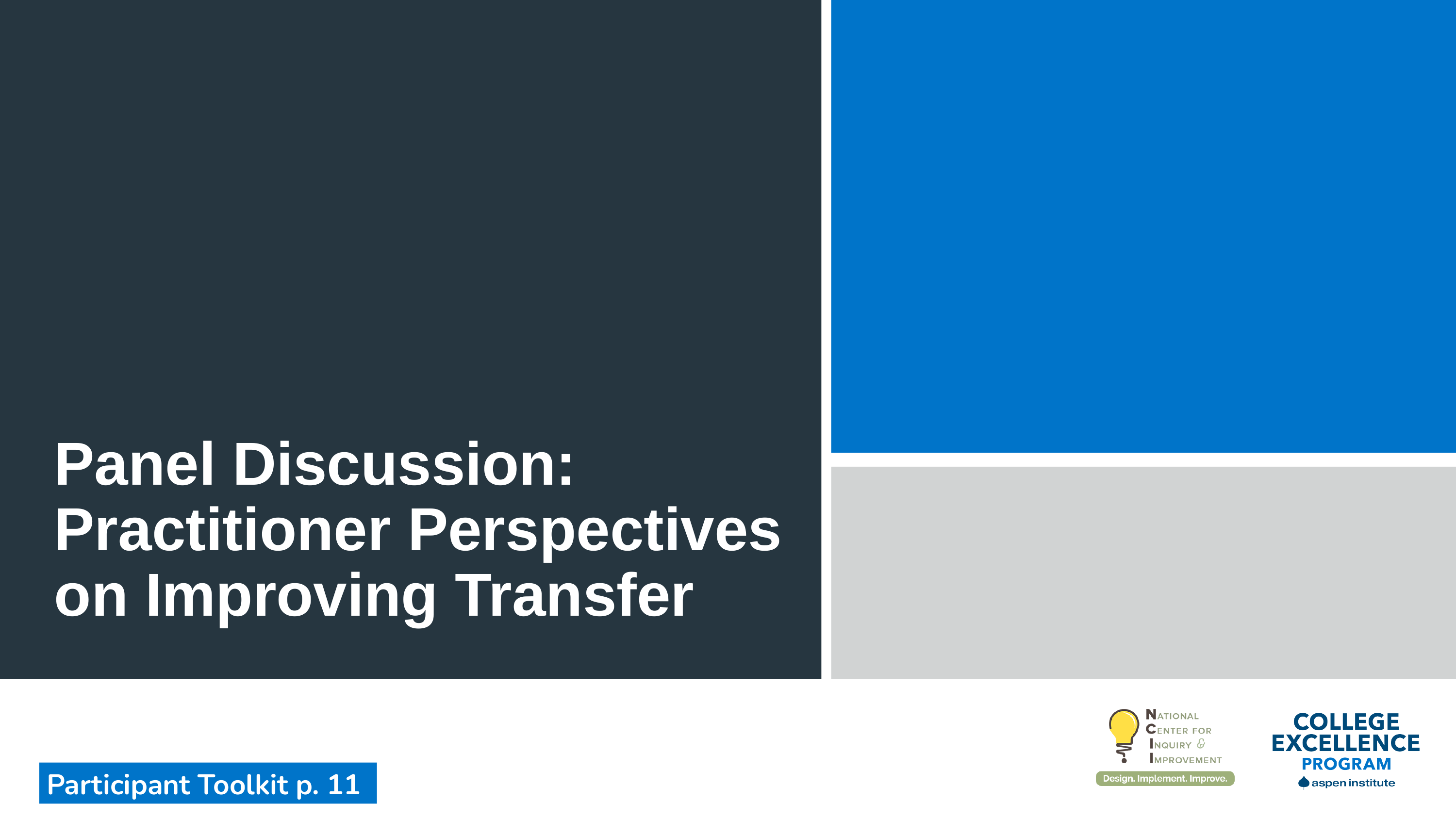

Panel Discussion: Practitioner Perspectives on Improving Transfer
Participant Toolkit p. 11